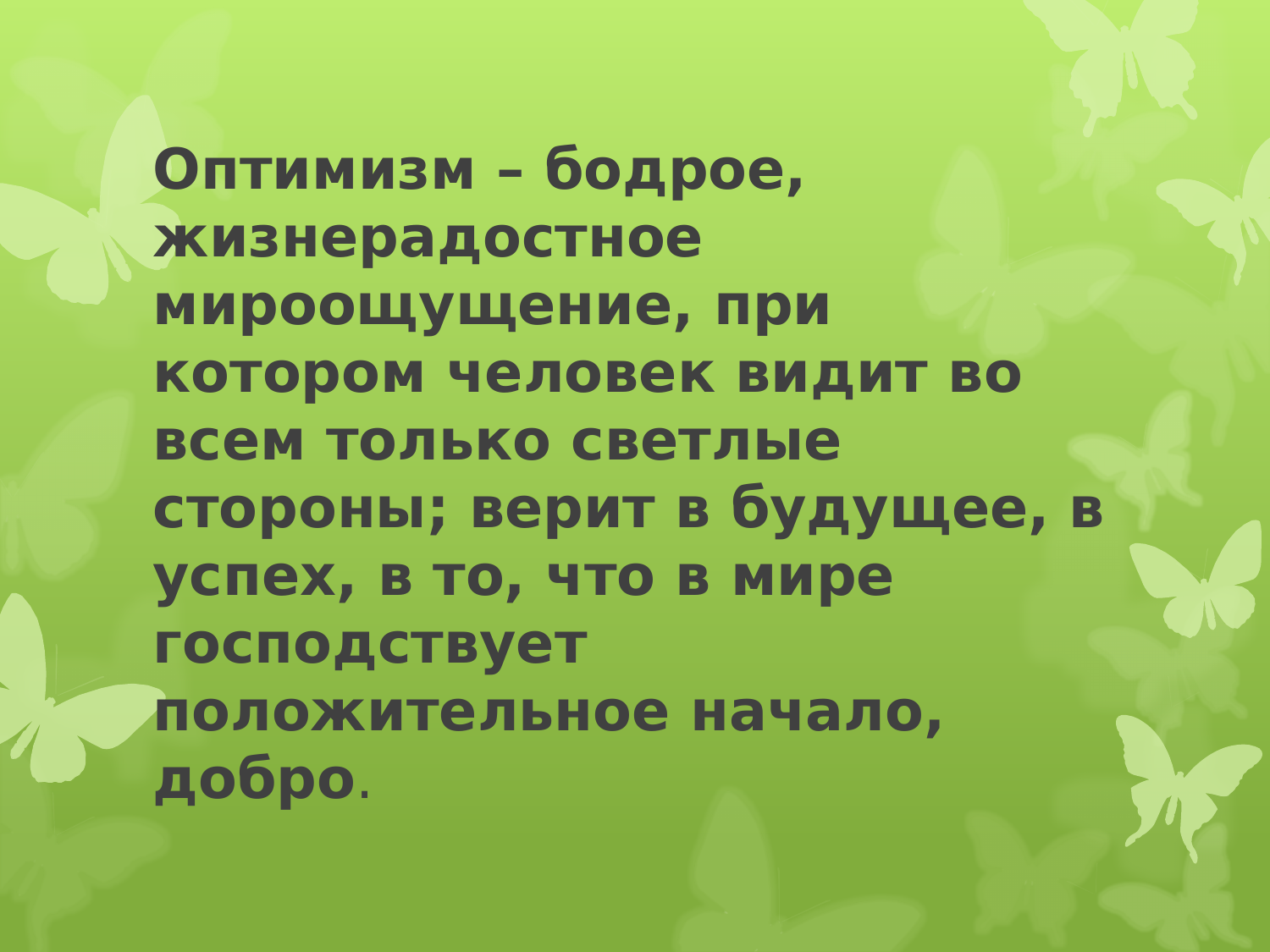

# Оптимизм – бодрое, жизнерадостное мироощущение, при котором человек видит во всем только светлые стороны; верит в будущее, в успех, в то, что в мире господствует положительное начало, добро.